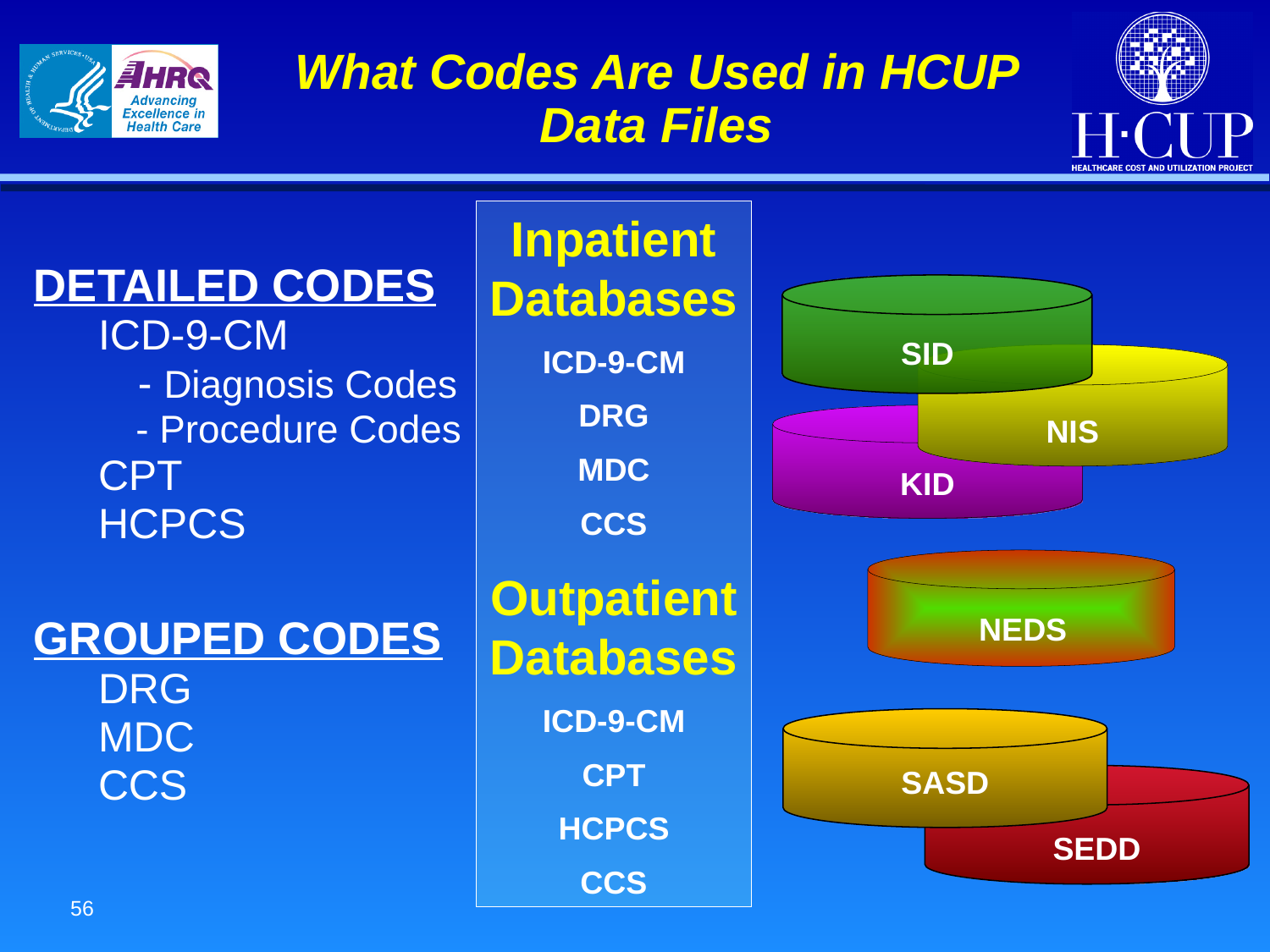

# What Codes Are Used in HCUP Data Files
Inpatient Databases
ICD-9-CM
DRG
MDC
CCS
Outpatient Databases
ICD-9-CM
CPT
HCPCS
CCS
DETAILED CODES
	ICD-9-CM
  - Diagnosis Codes
  - Procedure Codes
	CPT
	HCPCS

GROUPED CODES
	DRG
	MDC
	CCS

SID

NIS
KID

SASD
SEDD
NEDS

56